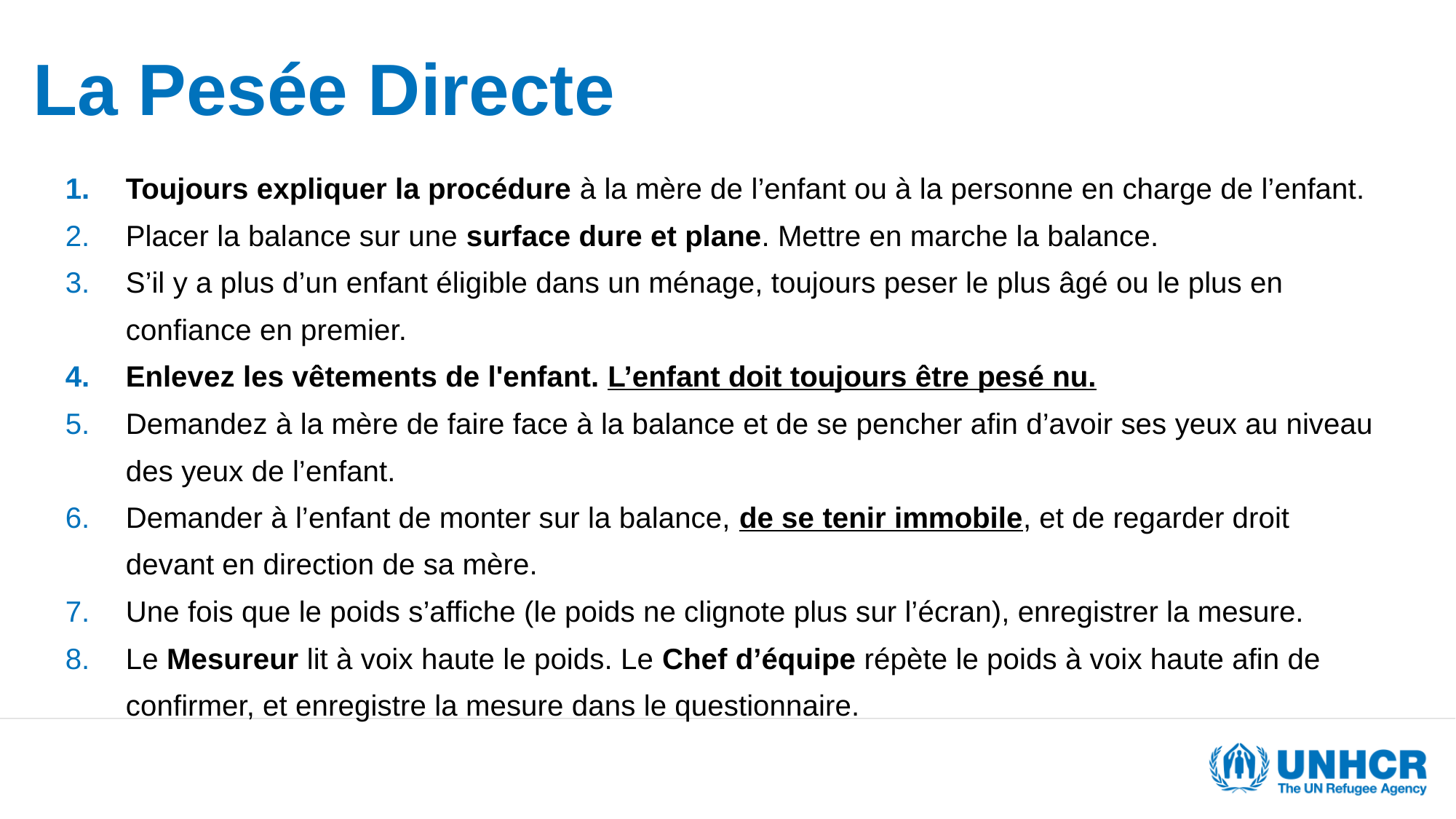

La Pesée Directe
Toujours expliquer la procédure à la mère de l’enfant ou à la personne en charge de l’enfant.
Placer la balance sur une surface dure et plane. Mettre en marche la balance.
S’il y a plus d’un enfant éligible dans un ménage, toujours peser le plus âgé ou le plus en confiance en premier.
Enlevez les vêtements de l'enfant. L’enfant doit toujours être pesé nu.
Demandez à la mère de faire face à la balance et de se pencher afin d’avoir ses yeux au niveau des yeux de l’enfant.
Demander à l’enfant de monter sur la balance, de se tenir immobile, et de regarder droit devant en direction de sa mère.
Une fois que le poids s’affiche (le poids ne clignote plus sur l’écran), enregistrer la mesure.
Le Mesureur lit à voix haute le poids. Le Chef d’équipe répète le poids à voix haute afin de confirmer, et enregistre la mesure dans le questionnaire.